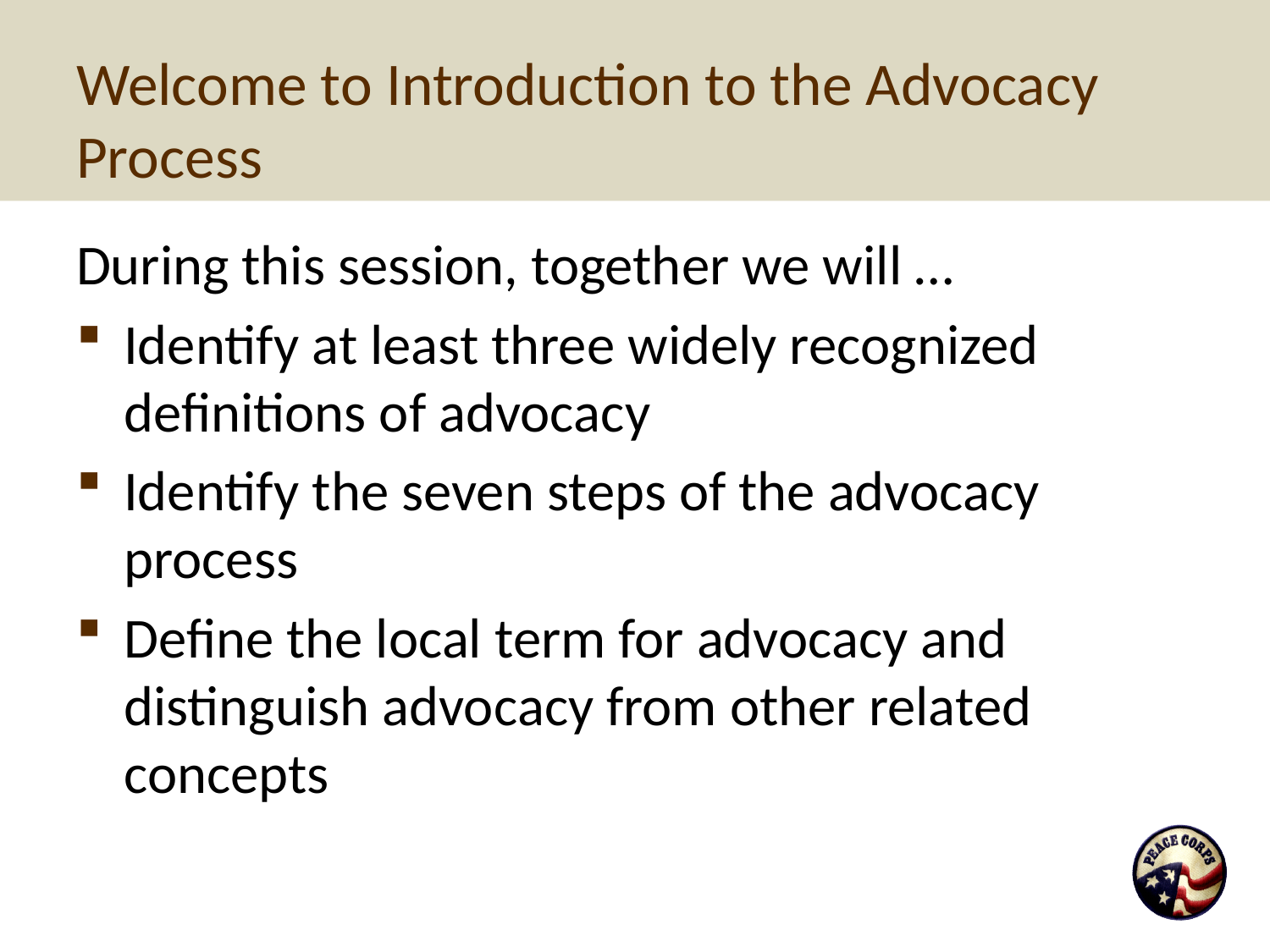

# Welcome to Introduction to the Advocacy Process
During this session, together we will …
Identify at least three widely recognized definitions of advocacy
Identify the seven steps of the advocacy process
Define the local term for advocacy and distinguish advocacy from other related concepts